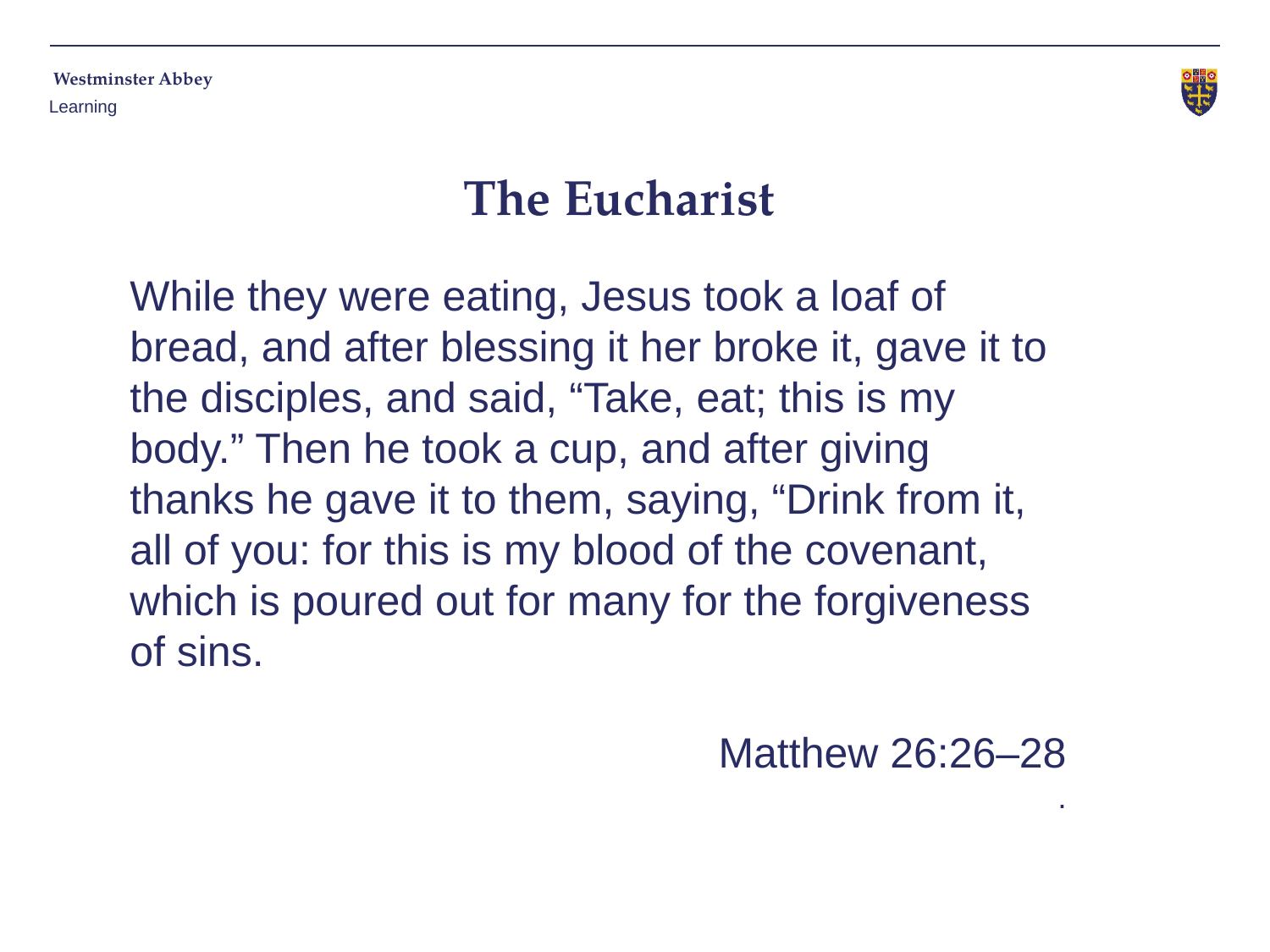

Learning
The Eucharist
While they were eating, Jesus took a loaf of bread, and after blessing it her broke it, gave it to the disciples, and said, “Take, eat; this is my body.” Then he took a cup, and after giving thanks he gave it to them, saying, “Drink from it, all of you: for this is my blood of the covenant, which is poured out for many for the forgiveness of sins.

Matthew 26:26–28
.